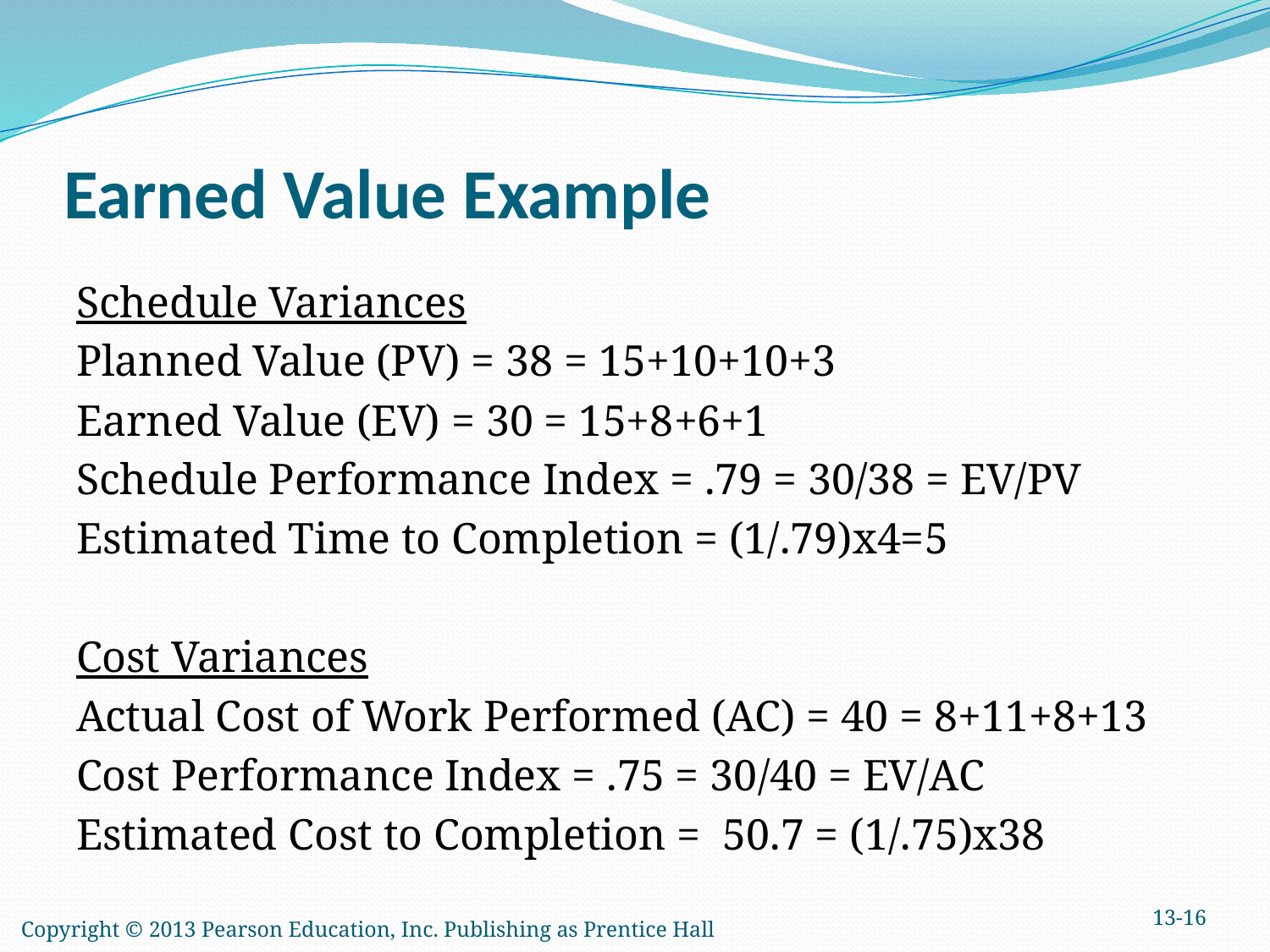

# Earned Value Example
Schedule Variances
Planned Value (PV) = 38 = 15+10+10+3
Earned Value (EV) = 30 = 15+8+6+1
Schedule Performance Index = .79 = 30/38 = EV/PV
Estimated Time to Completion = (1/.79)x4=5

Cost Variances
Actual Cost of Work Performed (AC) = 40 = 8+11+8+13
Cost Performance Index = .75 = 30/40 = EV/AC
Estimated Cost to Completion =  50.7 = (1/.75)x38

13-16